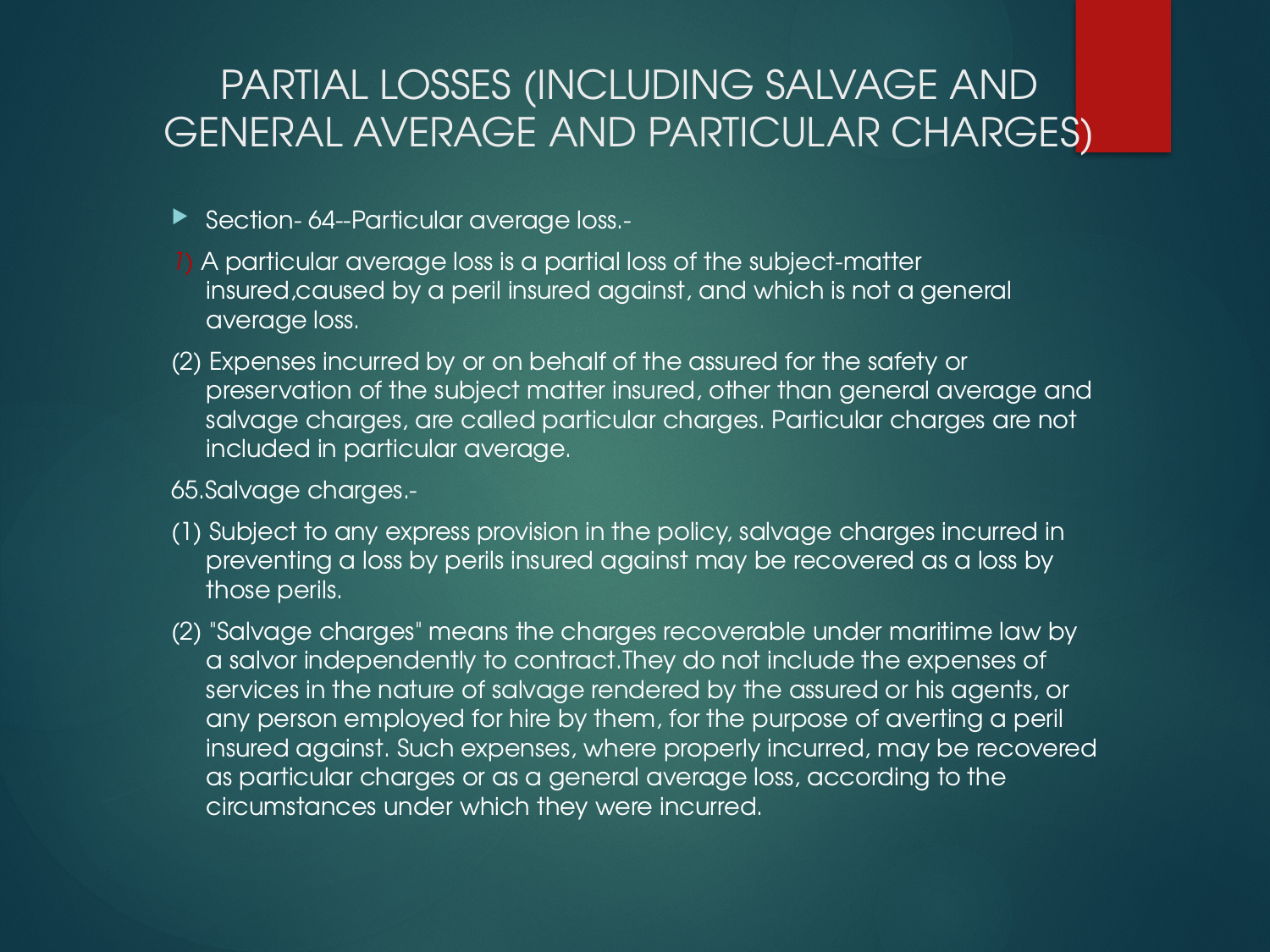

# PARTIAL LOSSES (INCLUDING SALVAGE AND GENERAL AVERAGE AND PARTICULAR CHARGES)
Section- 64--Particular average loss.-
1) A particular average loss is a partial loss of the subject-matter insured,caused by a peril insured against, and which is not a general average loss.
(2) Expenses incurred by or on behalf of the assured for the safety or preservation of the subject matter insured, other than general average and salvage charges, are called particular charges. Particular charges are not included in particular average.
65.Salvage charges.-
(1) Subject to any express provision in the policy, salvage charges incurred in preventing a loss by perils insured against may be recovered as a loss by those perils.
(2) "Salvage charges" means the charges recoverable under maritime law by a salvor independently to contract.They do not include the expenses of services in the nature of salvage rendered by the assured or his agents, or any person employed for hire by them, for the purpose of averting a peril insured against. Such expenses, where properly incurred, may be recovered as particular charges or as a general average loss, according to the circumstances under which they were incurred.